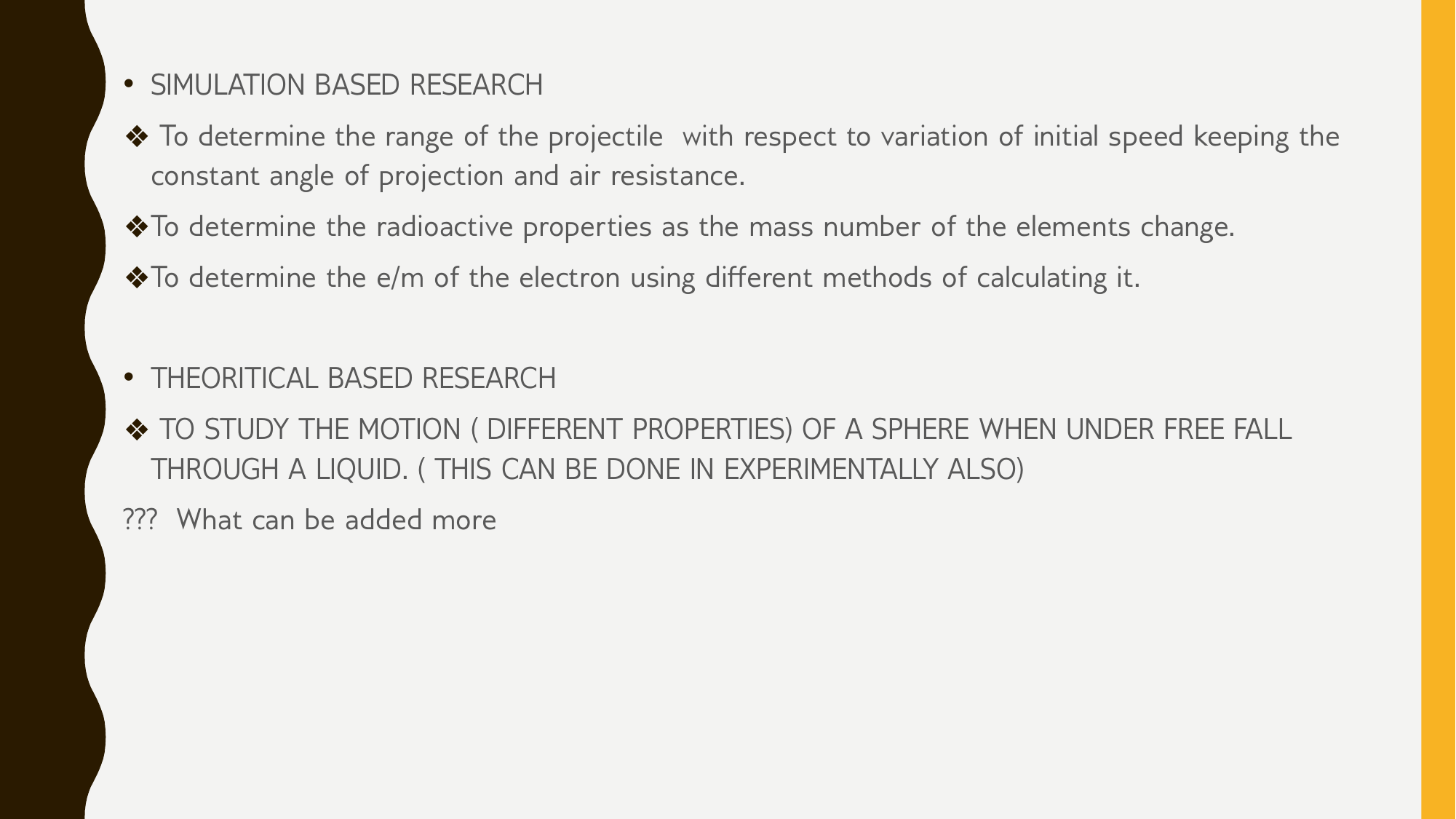

SIMULATION BASED RESEARCH
 To determine the range of the projectile  with respect to variation of initial speed keeping the constant angle of projection and air resistance.
To determine the radioactive properties as the mass number of the elements change.
To determine the e/m of the electron using different methods of calculating it.

THEORITICAL BASED RESEARCH
 TO STUDY THE MOTION ( DIFFERENT PROPERTIES) OF A SPHERE WHEN UNDER FREE FALL THROUGH A LIQUID. ( THIS CAN BE DONE IN EXPERIMENTALLY ALSO)
???  What can be added more